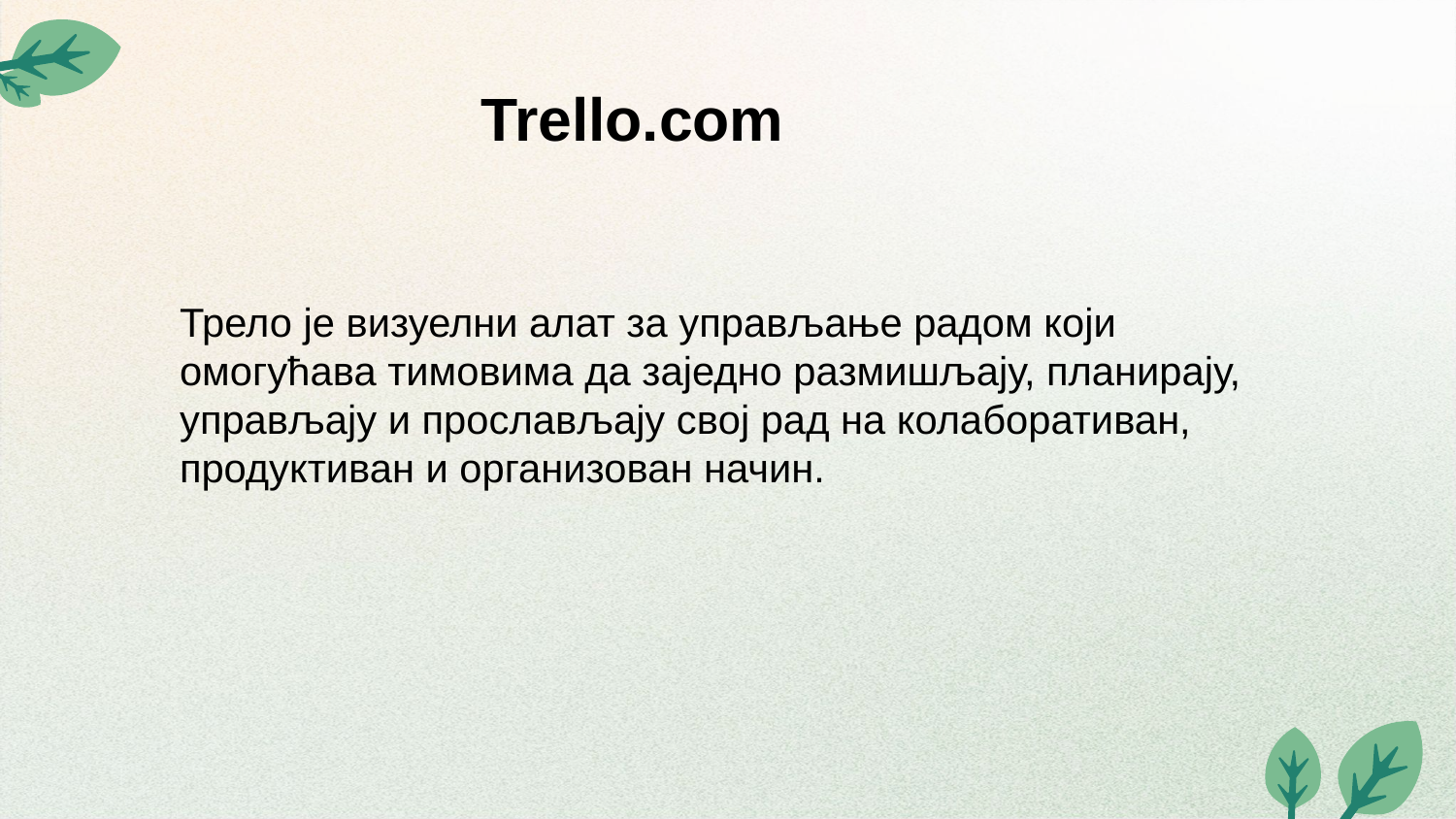

# Trello.com
Трело је визуелни алат за управљање радом који омогућава тимовима да заједно размишљају, планирају, управљају и прослављају свој рад на колаборативан, продуктиван и организован начин.